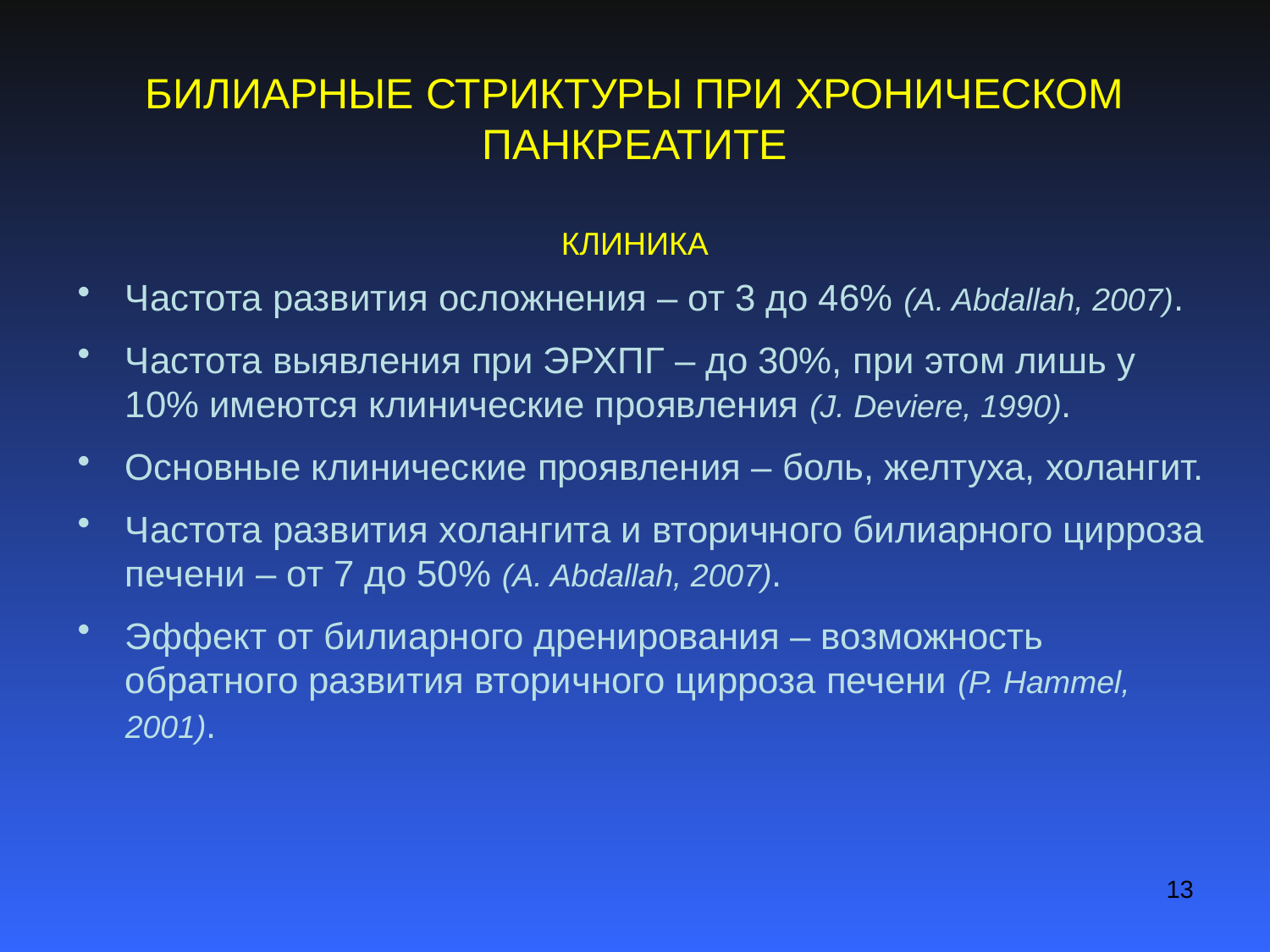

# БИЛИАРНЫЕ СТРИКТУРЫ ПРИ ХРОНИЧЕСКОМ ПАНКРЕАТИТЕ
КЛИНИКА
Частота развития осложнения – от 3 до 46% (A. Abdallah, 2007).
Частота выявления при ЭРХПГ – до 30%, при этом лишь у 10% имеются клинические проявления (J. Deviere, 1990).
Основные клинические проявления – боль, желтуха, холангит.
Частота развития холангита и вторичного билиарного цирроза печени – от 7 до 50% (A. Abdallah, 2007).
Эффект от билиарного дренирования – возможность обратного развития вторичного цирроза печени (P. Hammel, 2001).

13